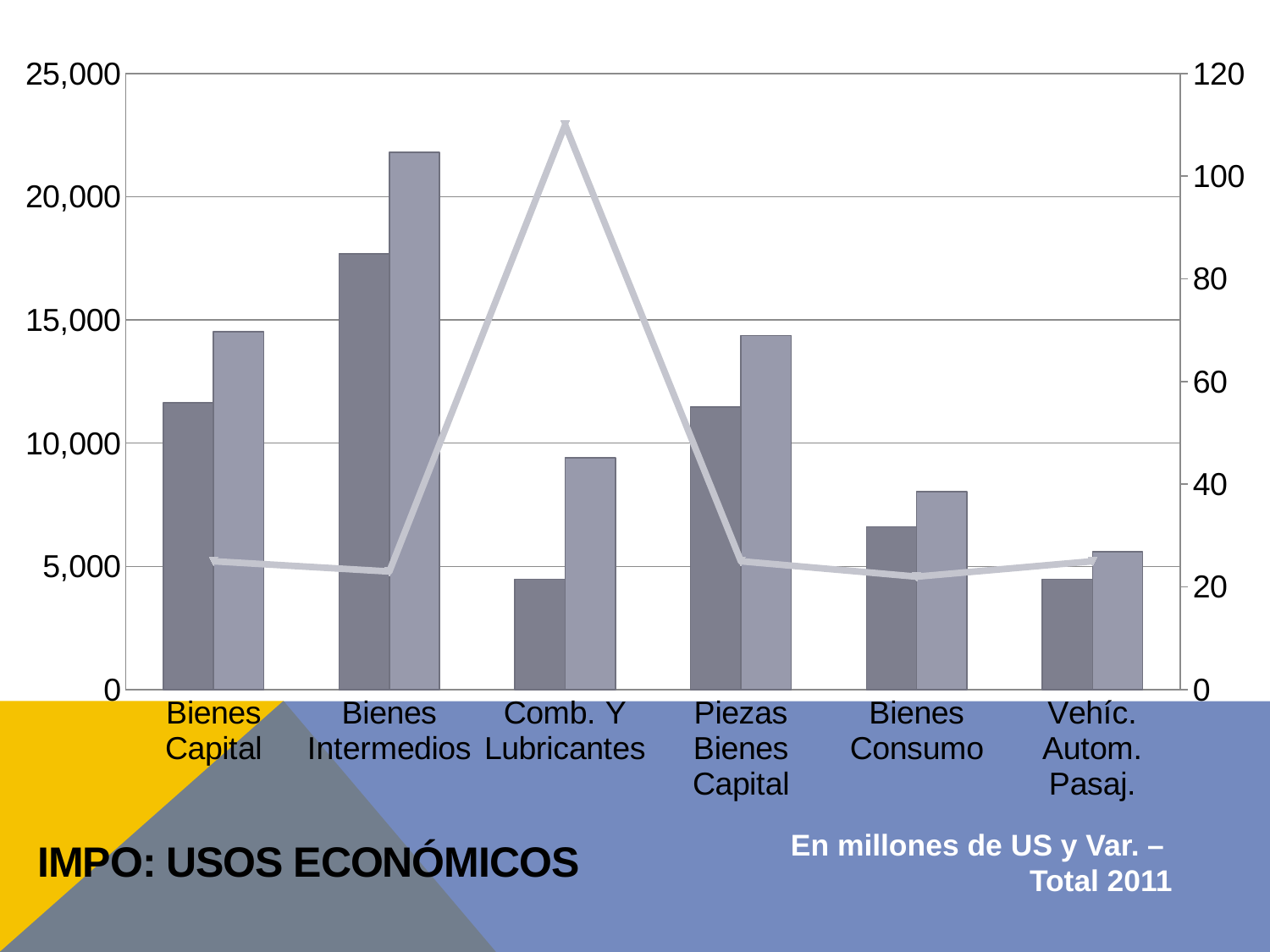

### Chart

| Category | 2010 | 2011 | Var. % |
|---|---|---|---|
| Bienes Capital | 11647.0 | 14521.0 | 25.0 |
| Bienes Intermedios | 17687.0 | 21800.0 | 23.0 |
| Comb. Y Lubricantes | 4474.0 | 9397.0 | 110.0 |
| Piezas Bienes Capital | 11459.0 | 14367.0 | 25.0 |
| Bienes Consumo | 6611.0 | 8040.0 | 22.0 |
| Vehíc. Autom. Pasaj. | 4482.0 | 5593.0 | 25.0 |
# Impo: Usos Económicos
En millones de US y Var. –
Total 2011